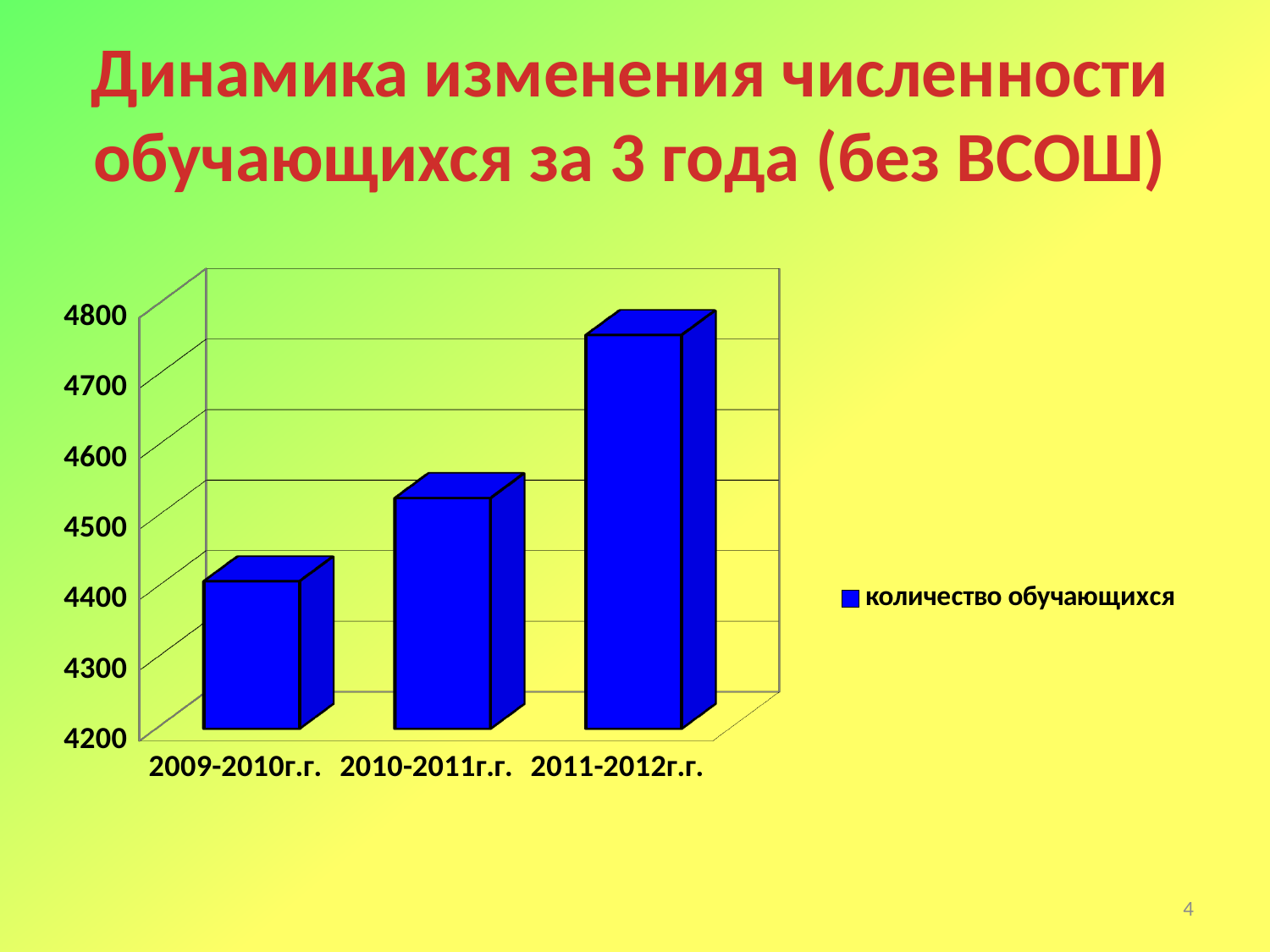

Динамика изменения численности обучающихся за 3 года (без ВСОШ)

[unsupported chart]

4